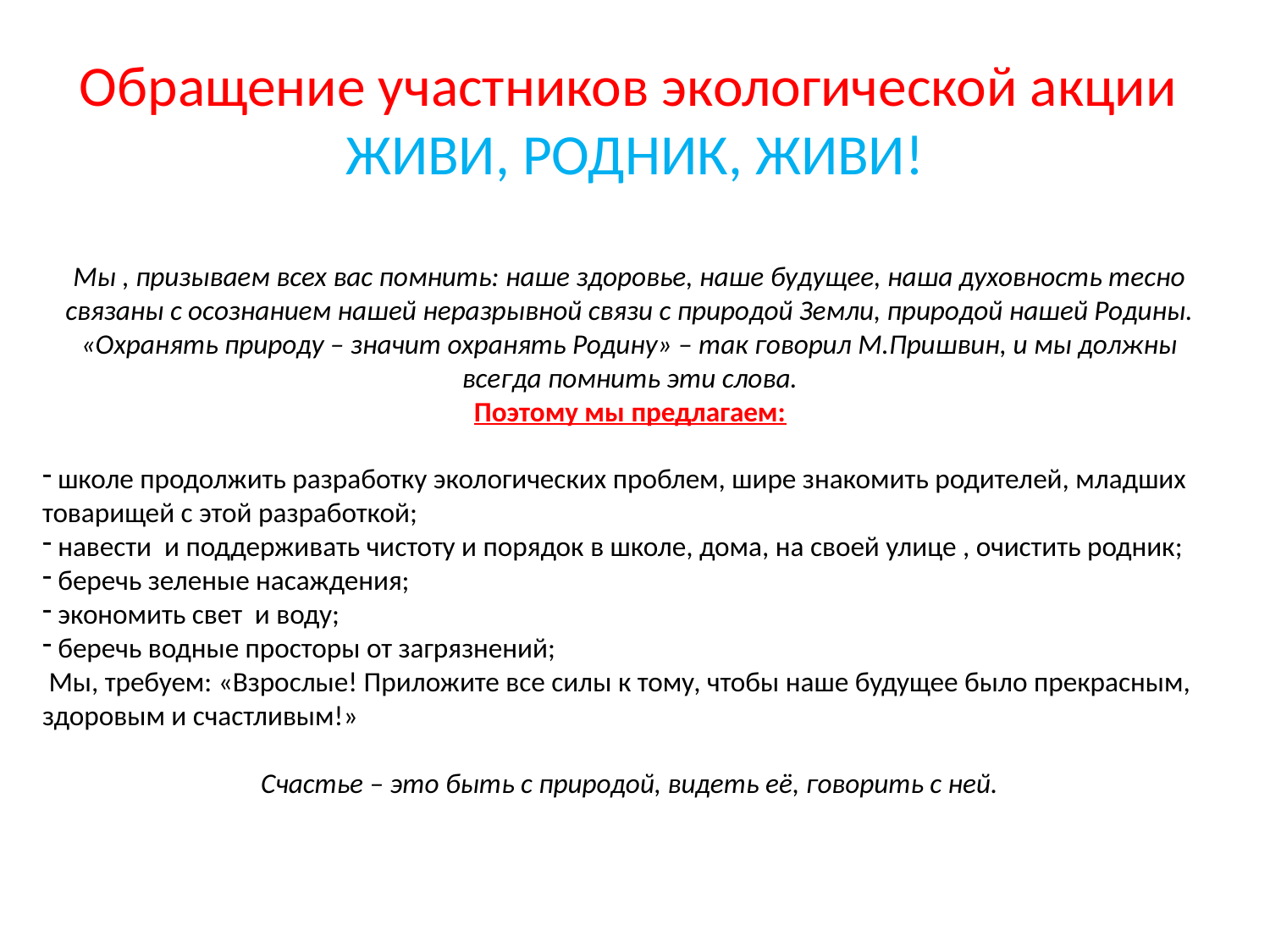

# Обращение участников экологической акции ЖИВИ, РОДНИК, ЖИВИ!

Мы , призываем всех вас помнить: наше здоровье, наше будущее, наша духовность тесно связаны с осознанием нашей неразрывной связи с природой Земли, природой нашей Родины. «Охранять природу – значит охранять Родину» – так говорил М.Пришвин, и мы должны всегда помнить эти слова.
Поэтому мы предлагаем:

 школе продолжить разработку экологических проблем, шире знакомить родителей, младших товарищей с этой разработкой;
 навести  и поддерживать чистоту и порядок в школе, дома, на своей улице , очистить родник;
 беречь зеленые насаждения;
 экономить свет  и воду;
 беречь водные просторы от загрязнений;
 Мы, требуем: «Взрослые! Приложите все силы к тому, чтобы наше будущее было прекрасным, здоровым и счастливым!»

Счастье – это быть с природой, видеть её, говорить с ней.